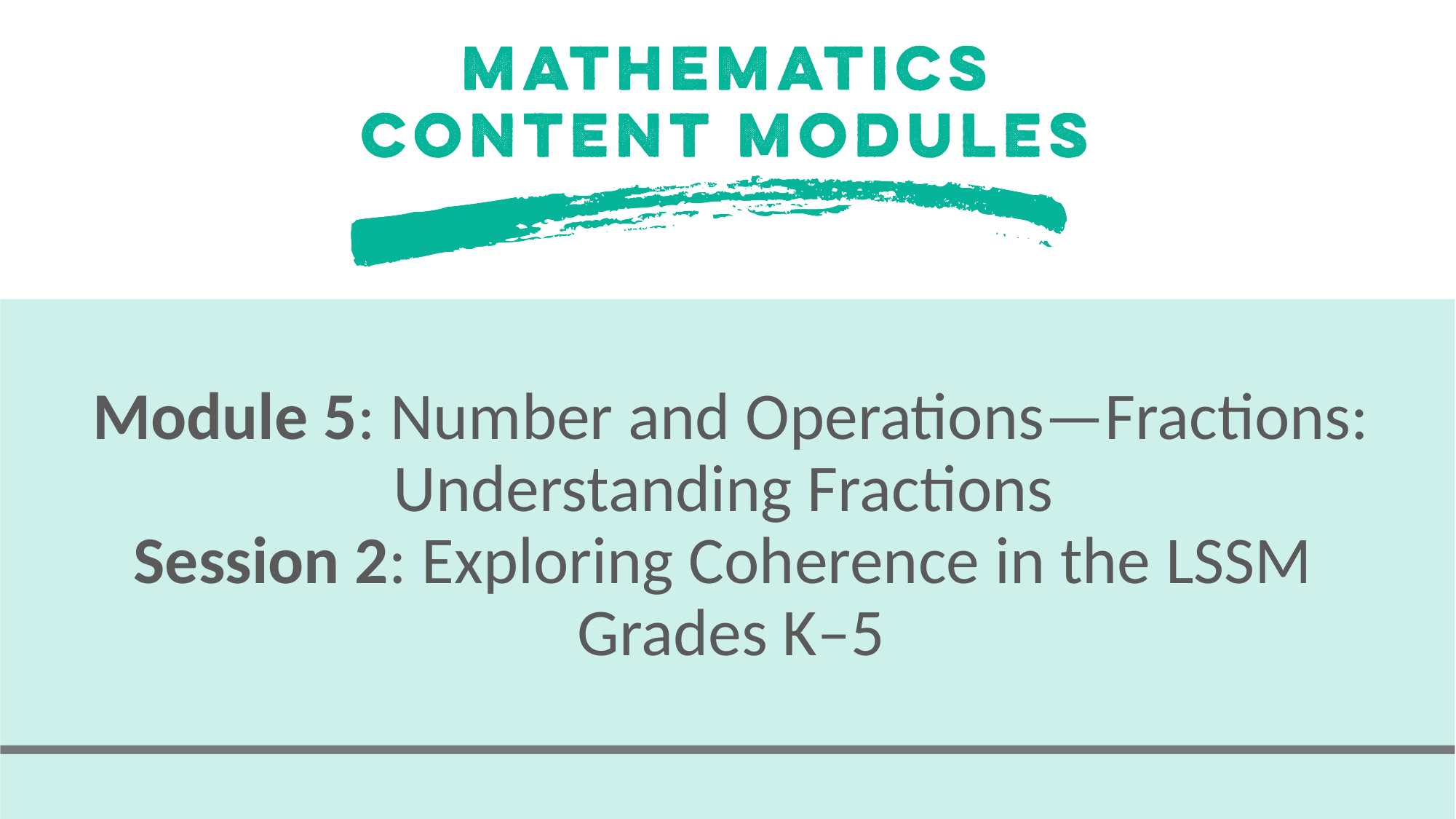

# Module 5: Number and Operations—Fractions: Understanding Fractions Session 2: Exploring Coherence in the LSSM Grades K–5